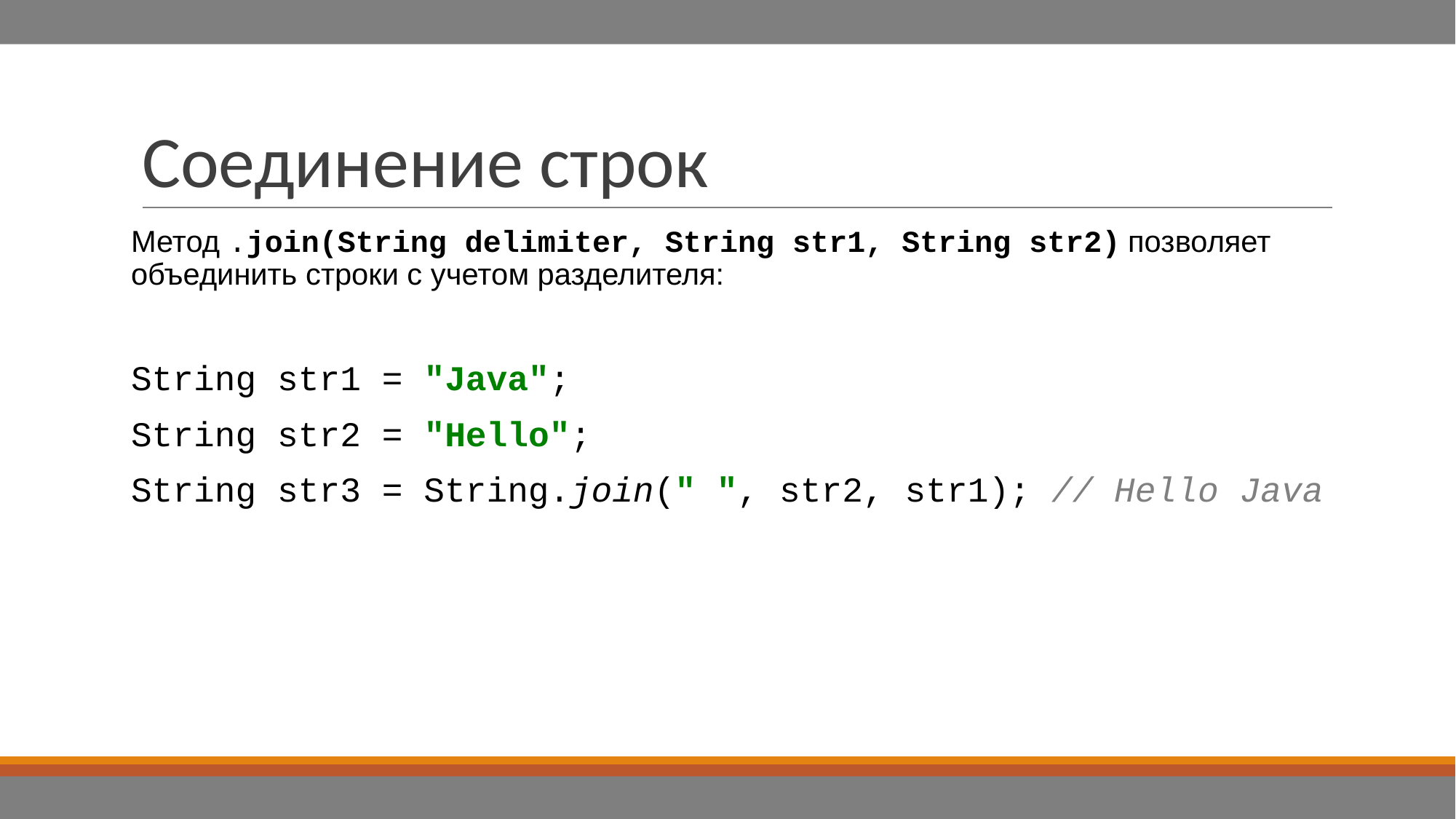

# Соединение строк
Метод .join(String delimiter, String str1, String str2) позволяет объединить строки с учетом разделителя:

String str1 = "Java";
String str2 = "Hello";
String str3 = String.join(" ", str2, str1); // Hello Java